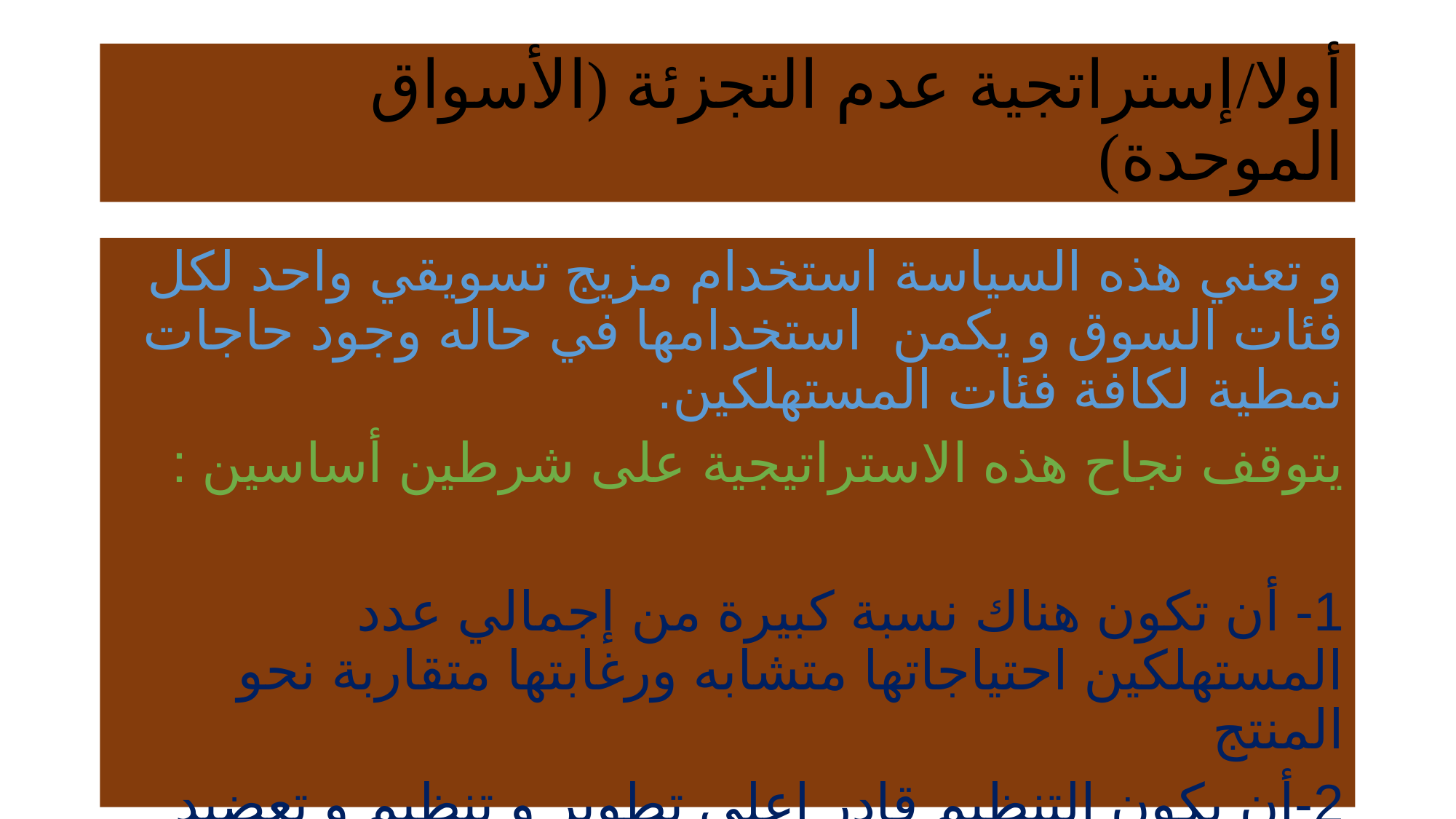

# أولا/إستراتجية عدم التجزئة (الأسواق الموحدة)
و تعني هذه السياسة استخدام مزيج تسويقي واحد لكل فئات السوق و يكمن  استخدامها في حاله وجود حاجات نمطية لكافة فئات المستهلكين.
يتوقف نجاح هذه الاستراتيجية على شرطين أساسين :

1- أن تكون هناك نسبة كبيرة من إجمالي عدد المستهلكين احتياجاتها متشابه ورغابتها متقاربة نحو المنتج
2-أن يكون التنظيم قادر اعلى تطوير و تنظيم و تعضيد المزيج التسويقي الذي يشبع حاجات المستهلكين